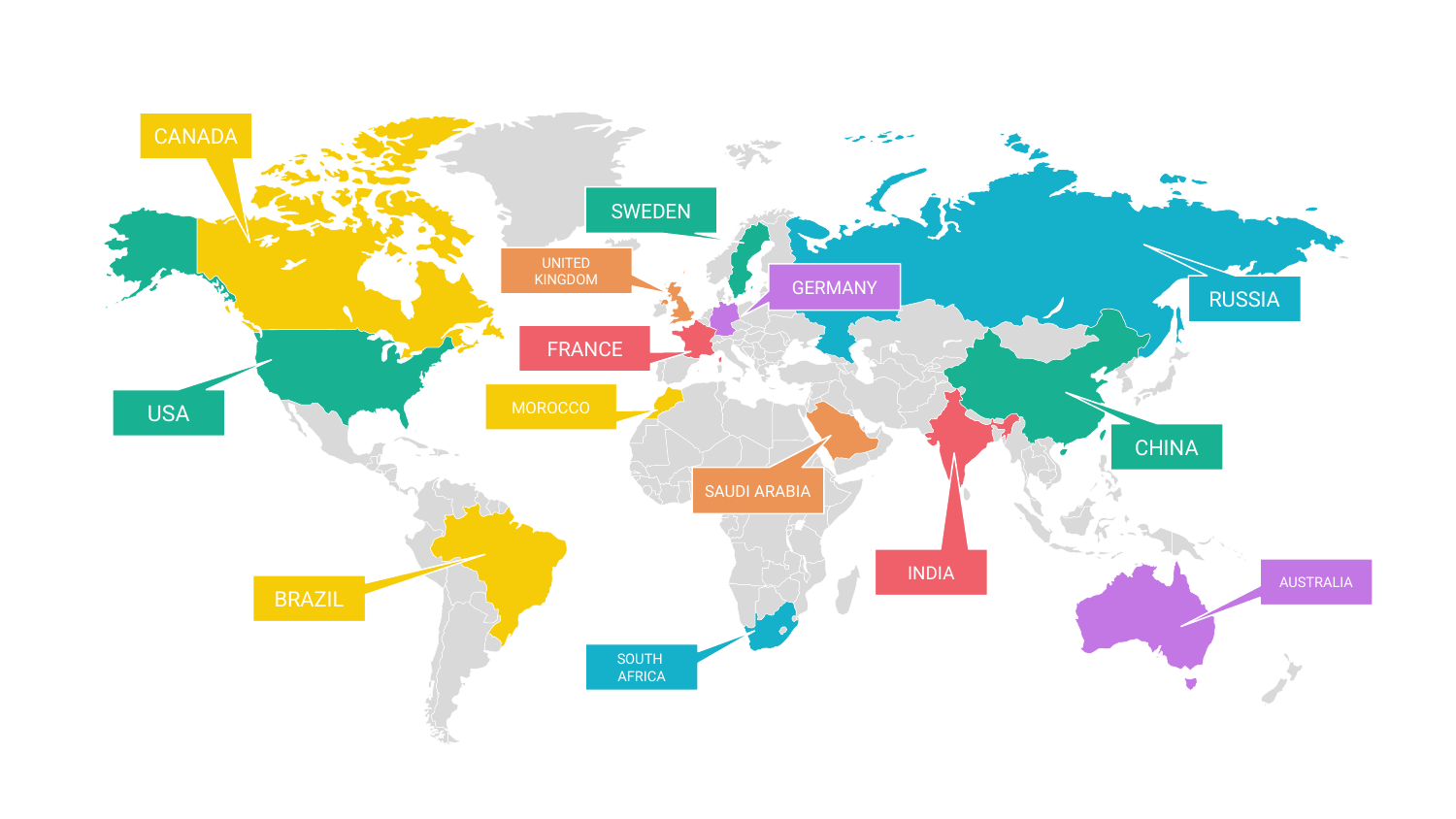

CANADA

SWEDEN

UNITED
KINGDOM

GERMANY

RUSSIA

FRANCE

MOROCCO

USA

CHINA

SAUDI ARABIA

INDIA

AUSTRALIA

BRAZIL

SOUTH
AFRICA